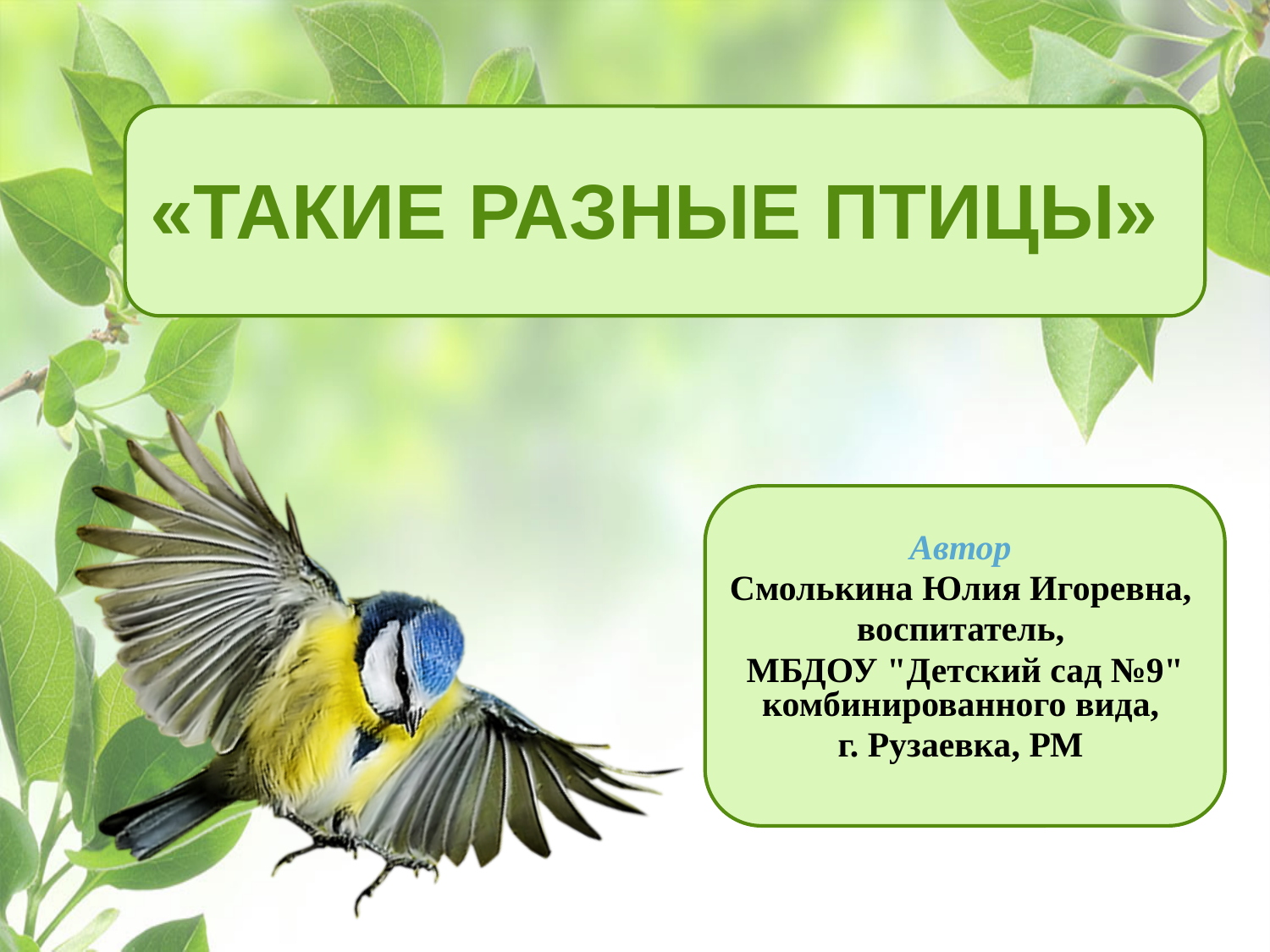

# «ТАКИЕ РАЗНЫЕ ПТИЦЫ»
Автор
Смолькина Юлия Игоревна,
воспитатель,
МБДОУ "Детский сад №9" комбинированного вида,
г. Рузаевка, РМ